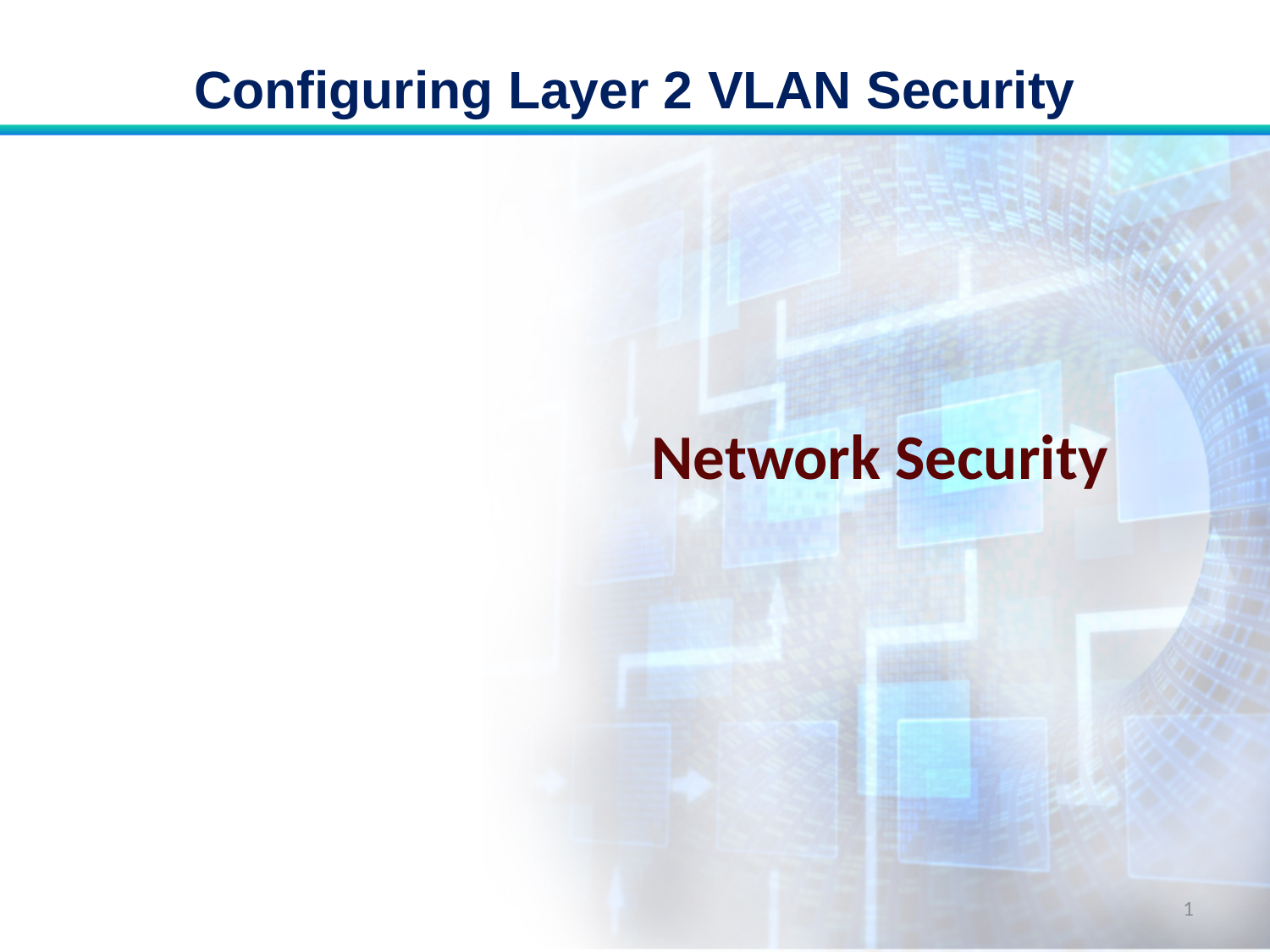

# Configuring Layer 2 VLAN Security
Network Security
1